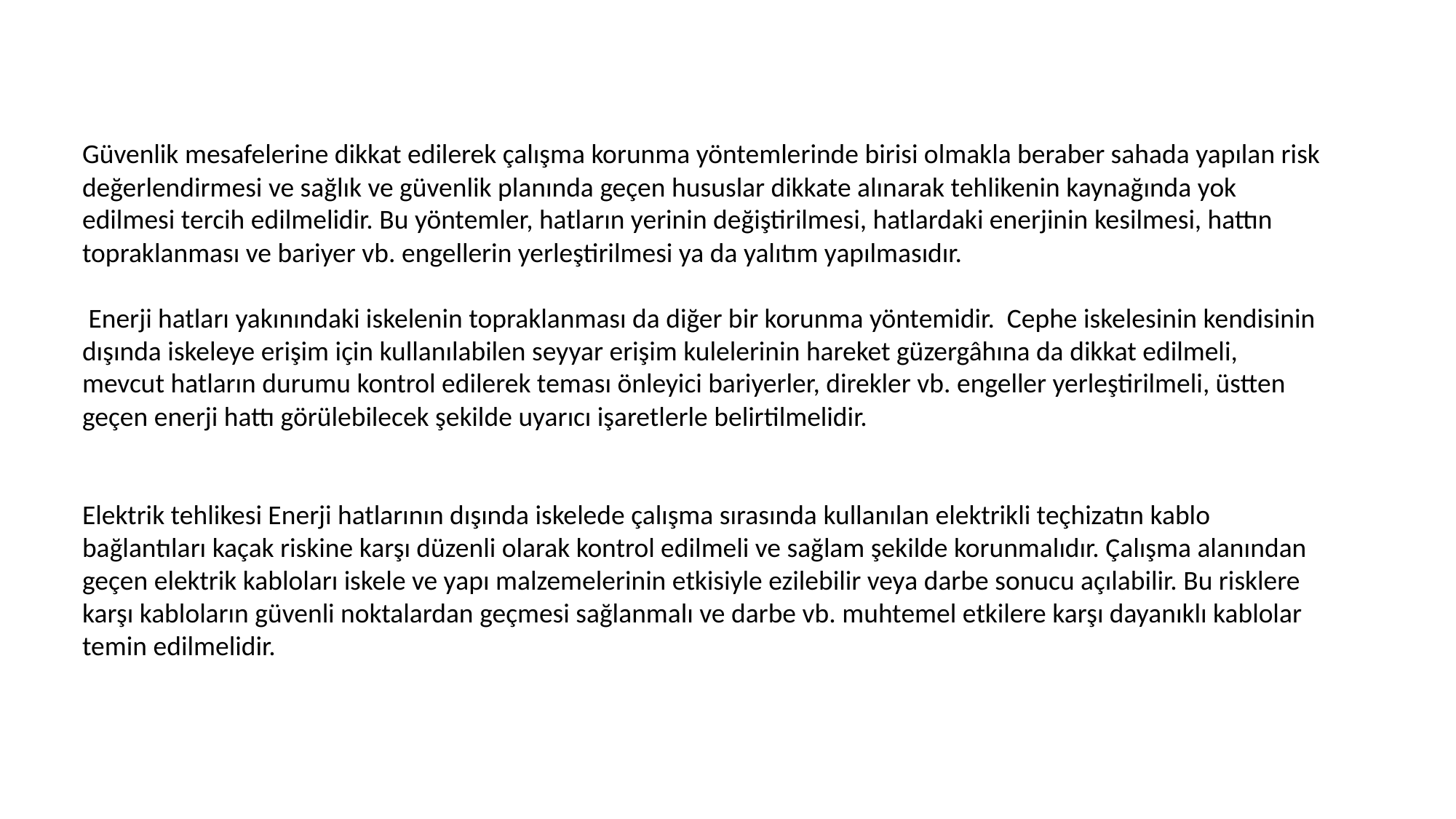

Güvenlik mesafelerine dikkat edilerek çalışma korunma yöntemlerinde birisi olmakla beraber sahada yapılan risk değerlendirmesi ve sağlık ve güvenlik planında geçen hususlar dikkate alınarak tehlikenin kaynağında yok edilmesi tercih edilmelidir. Bu yöntemler, hatların yerinin değiştirilmesi, hatlardaki enerjinin kesilmesi, hattın topraklanması ve bariyer vb. engellerin yerleştirilmesi ya da yalıtım yapılmasıdır.

 Enerji hatları yakınındaki iskelenin topraklanması da diğer bir korunma yöntemidir.  Cephe iskelesinin kendisinin dışında iskeleye erişim için kullanılabilen seyyar erişim kulelerinin hareket güzergâhına da dikkat edilmeli, mevcut hatların durumu kontrol edilerek teması önleyici bariyerler, direkler vb. engeller yerleştirilmeli, üstten geçen enerji hattı görülebilecek şekilde uyarıcı işaretlerle belirtilmelidir.

Elektrik tehlikesi Enerji hatlarının dışında iskelede çalışma sırasında kullanılan elektrikli teçhizatın kablo bağlantıları kaçak riskine karşı düzenli olarak kontrol edilmeli ve sağlam şekilde korunmalıdır. Çalışma alanından geçen elektrik kabloları iskele ve yapı malzemelerinin etkisiyle ezilebilir veya darbe sonucu açılabilir. Bu risklere karşı kabloların güvenli noktalardan geçmesi sağlanmalı ve darbe vb. muhtemel etkilere karşı dayanıklı kablolar temin edilmelidir.